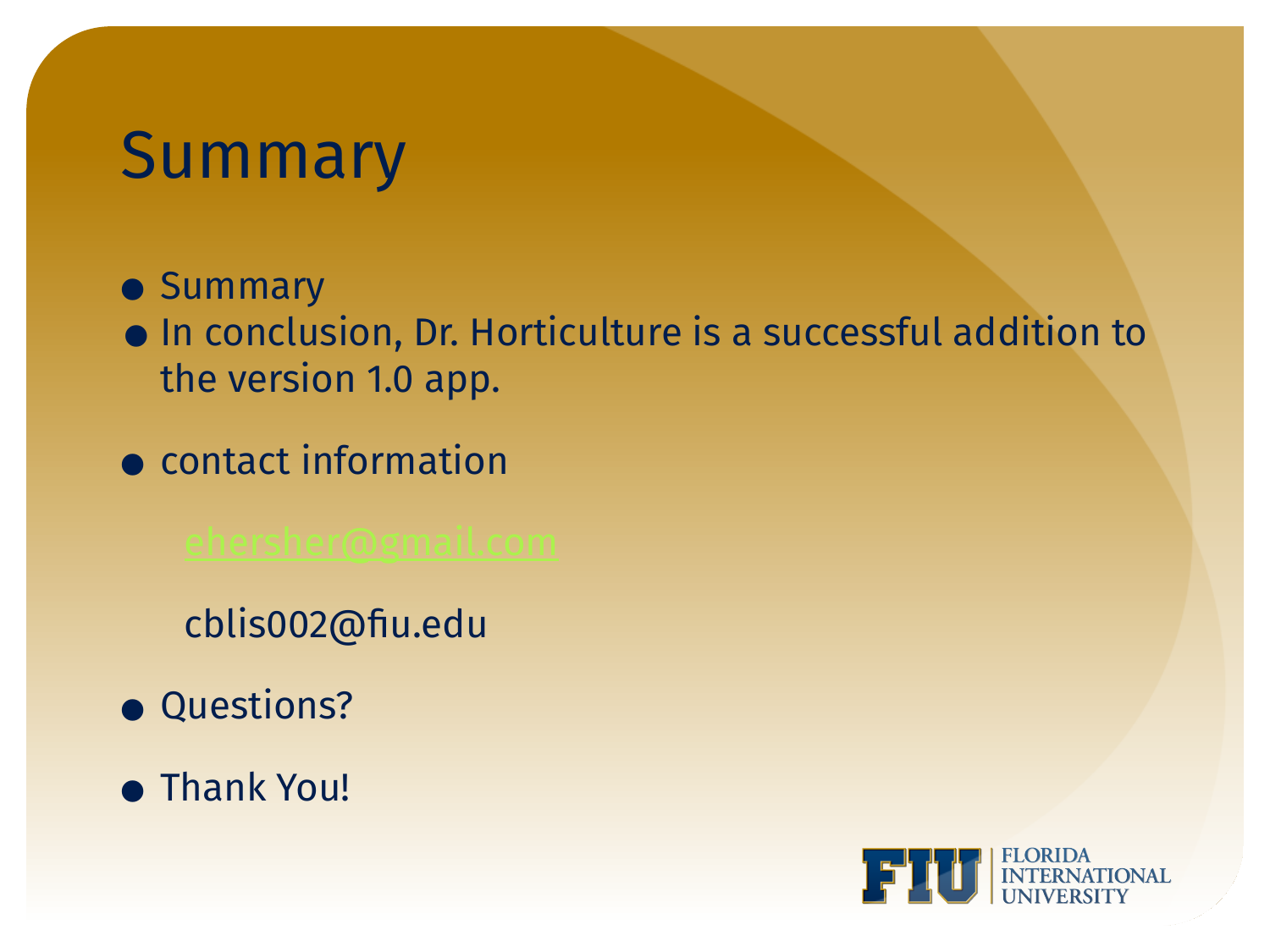

# Summary
Summary
In conclusion, Dr. Horticulture is a successful addition to the version 1.0 app.
contact information
ehersher@gmail.com
cblis002@fiu.edu
Questions?
Thank You!